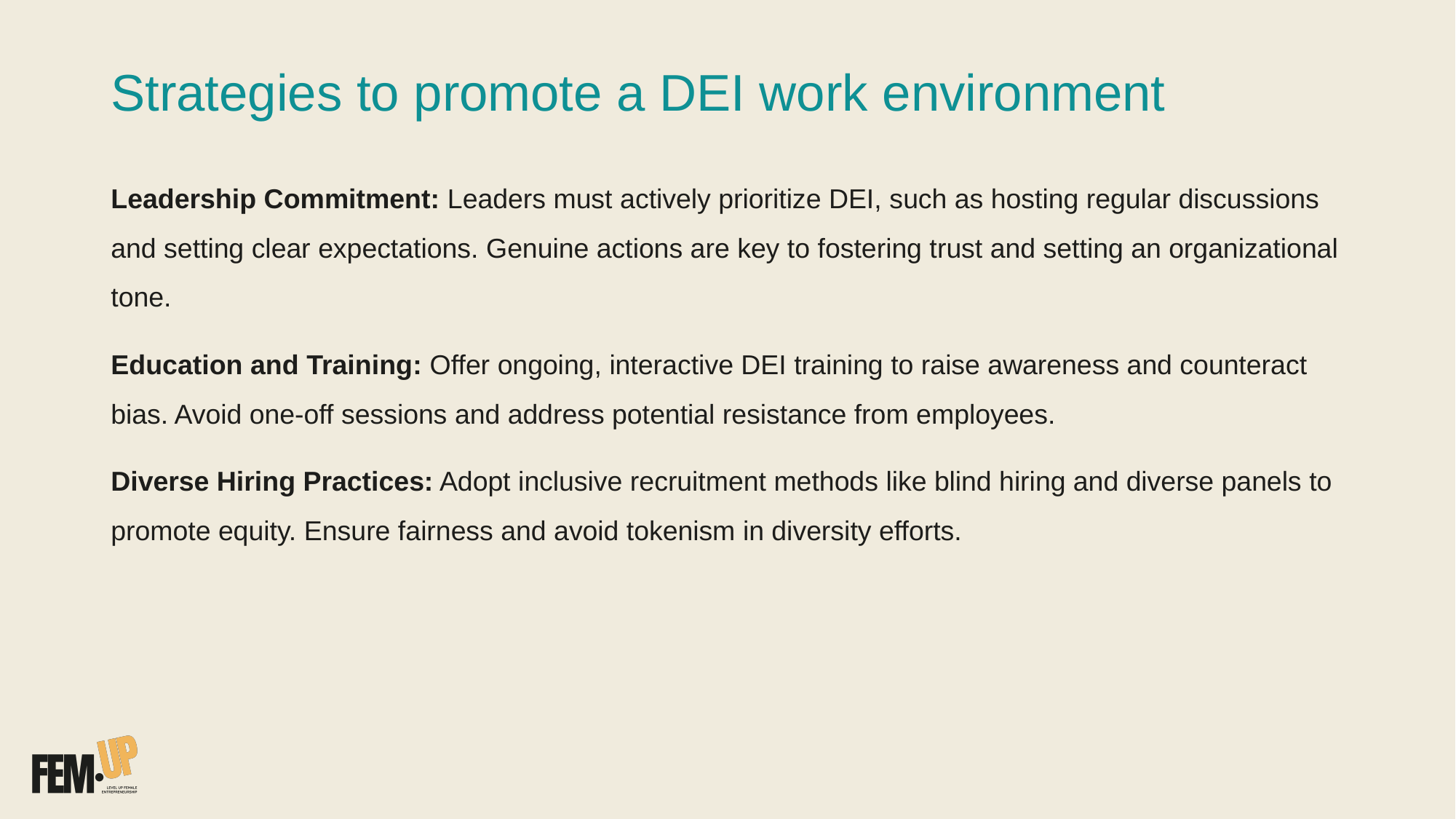

# Strategies to promote a DEI work environment
Leadership Commitment: Leaders must actively prioritize DEI, such as hosting regular discussions and setting clear expectations. Genuine actions are key to fostering trust and setting an organizational tone.
Education and Training: Offer ongoing, interactive DEI training to raise awareness and counteract bias. Avoid one-off sessions and address potential resistance from employees.
Diverse Hiring Practices: Adopt inclusive recruitment methods like blind hiring and diverse panels to promote equity. Ensure fairness and avoid tokenism in diversity efforts.